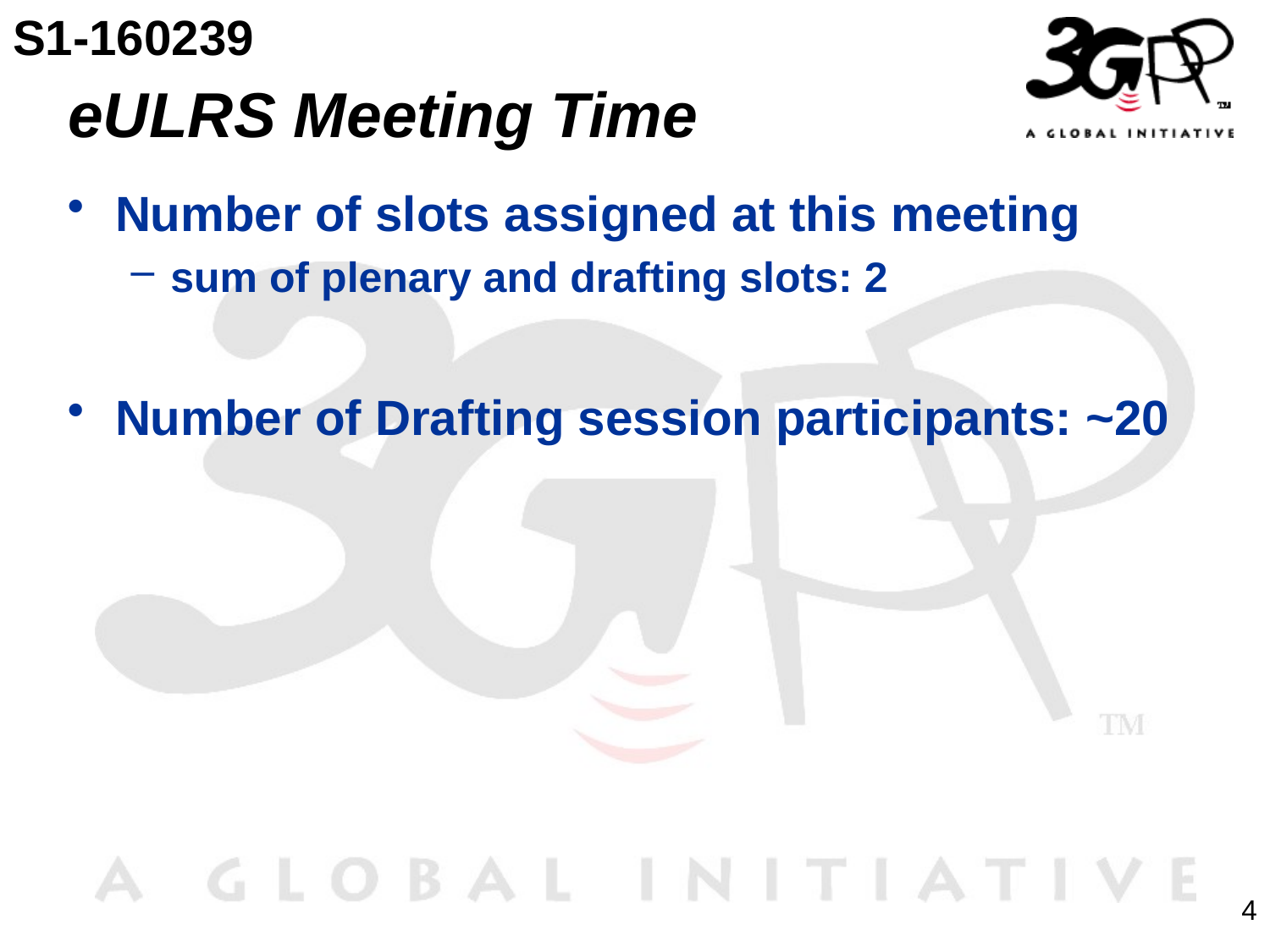

S1-160239
# eULRS Meeting Time
Number of slots assigned at this meeting
sum of plenary and drafting slots: 2

Number of Drafting session participants: ~20

4